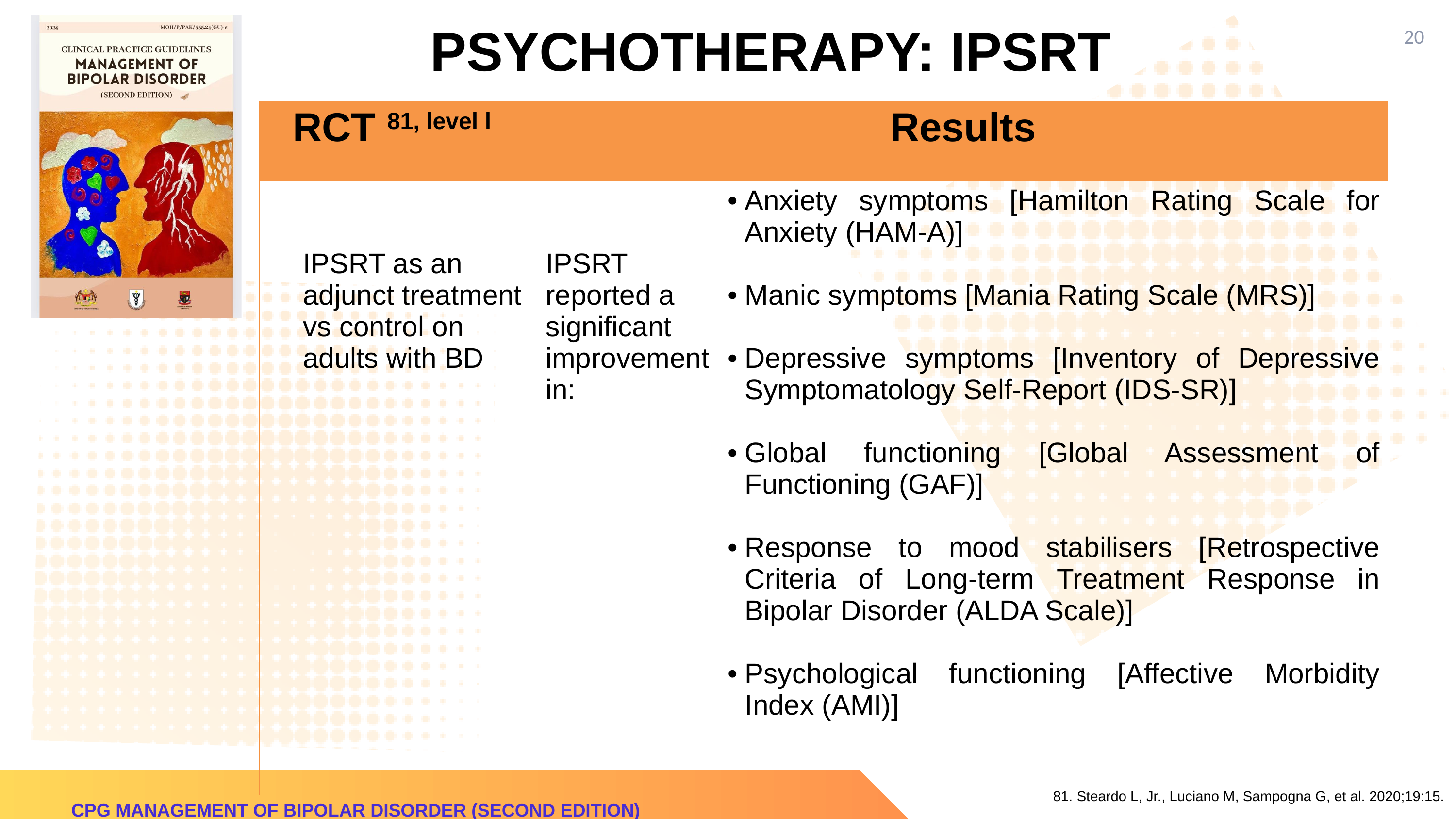

PSYCHOTHERAPY: IPSRT

20

| RCT 81, level l | Results |  |
| --- | --- | --- |
| IPSRT as an adjunct treatment vs control on adults with BD | IPSRT reported a significant improvement in: | Anxiety symptoms [Hamilton Rating Scale for Anxiety (HAM-A)] Manic symptoms [Mania Rating Scale (MRS)] Depressive symptoms [Inventory of Depressive Symptomatology Self-Report (IDS-SR)] Global functioning [Global Assessment of Functioning (GAF)] Response to mood stabilisers [Retrospective Criteria of Long-term Treatment Response in Bipolar Disorder (ALDA Scale)] Psychological functioning [Affective Morbidity Index (AMI)] |
|  |  |  |

81. Steardo L, Jr., Luciano M, Sampogna G, et al. 2020;19:15.

CPG MANAGEMENT OF BIPOLAR DISORDER (SECOND EDITION)